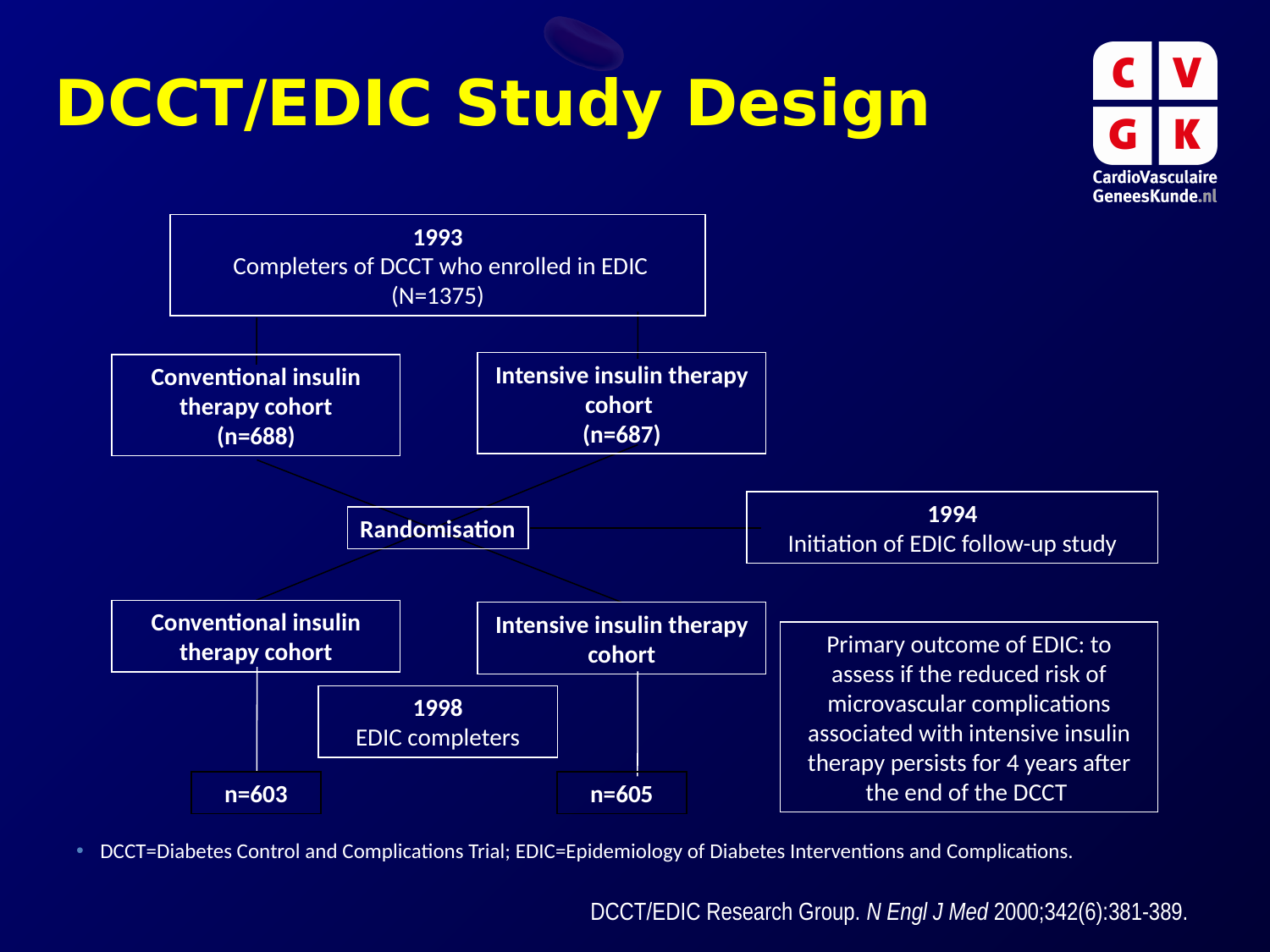

DCCT/EDIC Study Design
1993
 Completers of DCCT who enrolled in EDIC
(N=1375)
Intensive insulin therapy cohort
(n=687)
Conventional insulin therapy cohort
(n=688)

1994
Initiation of EDIC follow-up study
Randomisation

Conventional insulin therapy cohort
Intensive insulin therapy cohort
Primary outcome of EDIC: to assess if the reduced risk of microvascular complications associated with intensive insulin therapy persists for 4 years after the end of the DCCT
1998
EDIC completers

n=603
n=605
DCCT=Diabetes Control and Complications Trial; EDIC=Epidemiology of Diabetes Interventions and Complications.

DCCT/EDIC Research Group. N Engl J Med 2000;342(6):381-389.